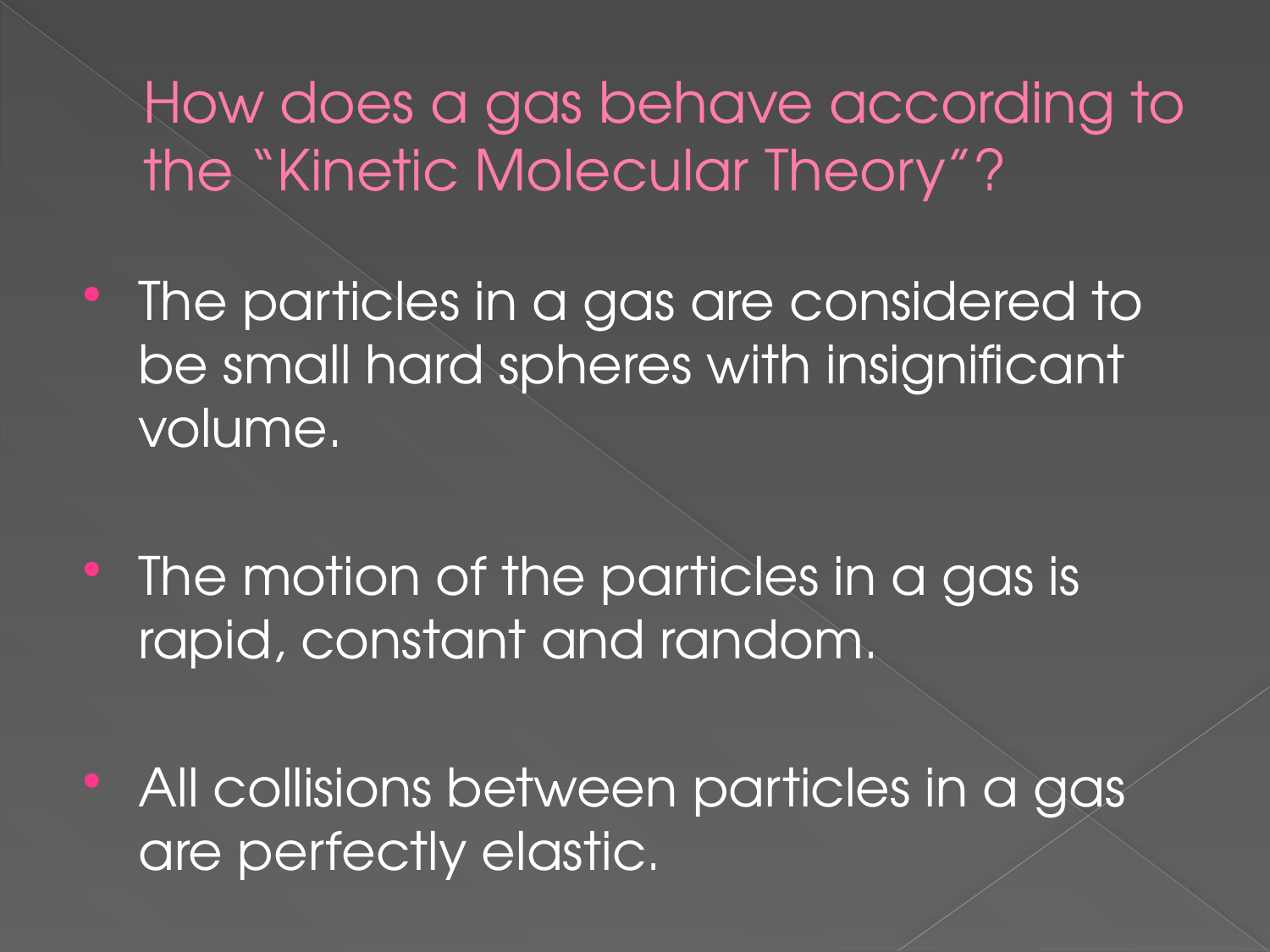

# How does a gas behave according to the “Kinetic Molecular Theory”?
The particles in a gas are considered to be small hard spheres with insignificant volume.

The motion of the particles in a gas is rapid, constant and random.

All collisions between particles in a gas are perfectly elastic.